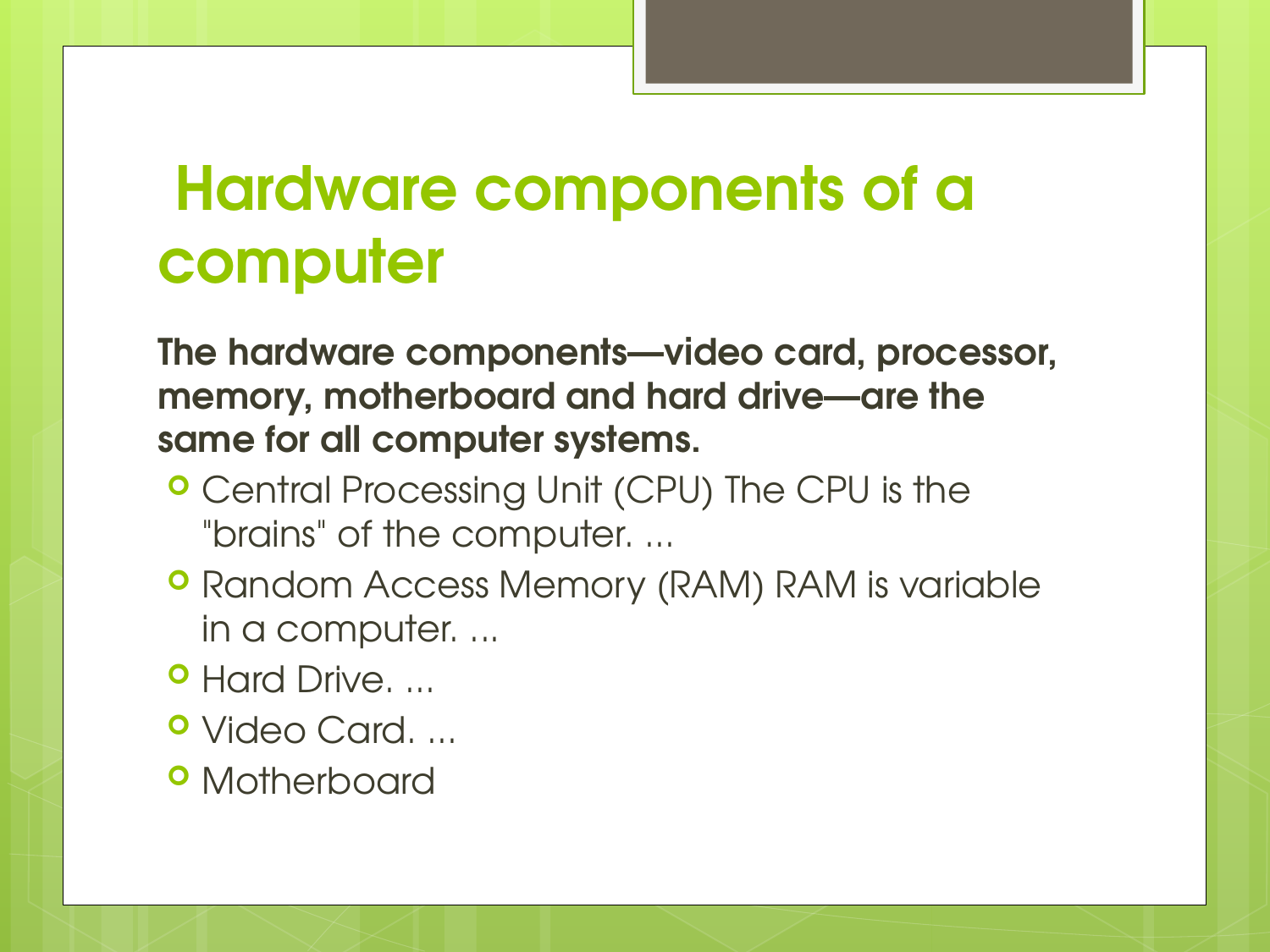

# Hardware components of a computer
The hardware components—video card, processor, memory, motherboard and hard drive—are the same for all computer systems.
Central Processing Unit (CPU) The CPU is the "brains" of the computer. ...
Random Access Memory (RAM) RAM is variable in a computer. ...
Hard Drive. ...
Video Card. ...
Motherboard